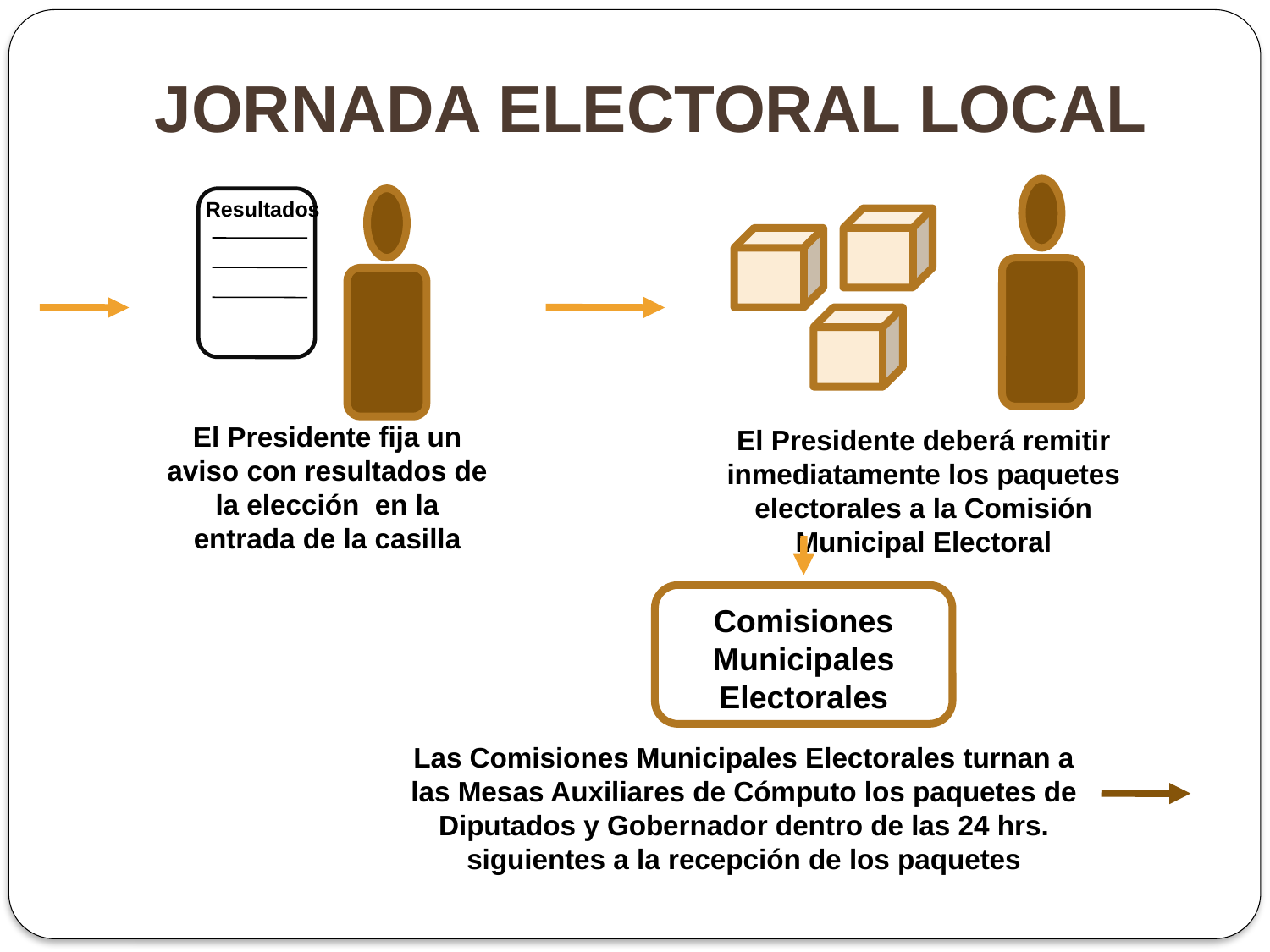

# JORNADA ELECTORAL LOCAL

Resultados

El Presidente fija un aviso con resultados de la elección  en la entrada de la casilla
El Presidente deberá remitir inmediatamente los paquetes electorales a la Comisión Municipal Electoral

Comisiones Municipales Electorales
Las Comisiones Municipales Electorales turnan a las Mesas Auxiliares de Cómputo los paquetes de Diputados y Gobernador dentro de las 24 hrs. siguientes a la recepción de los paquetes